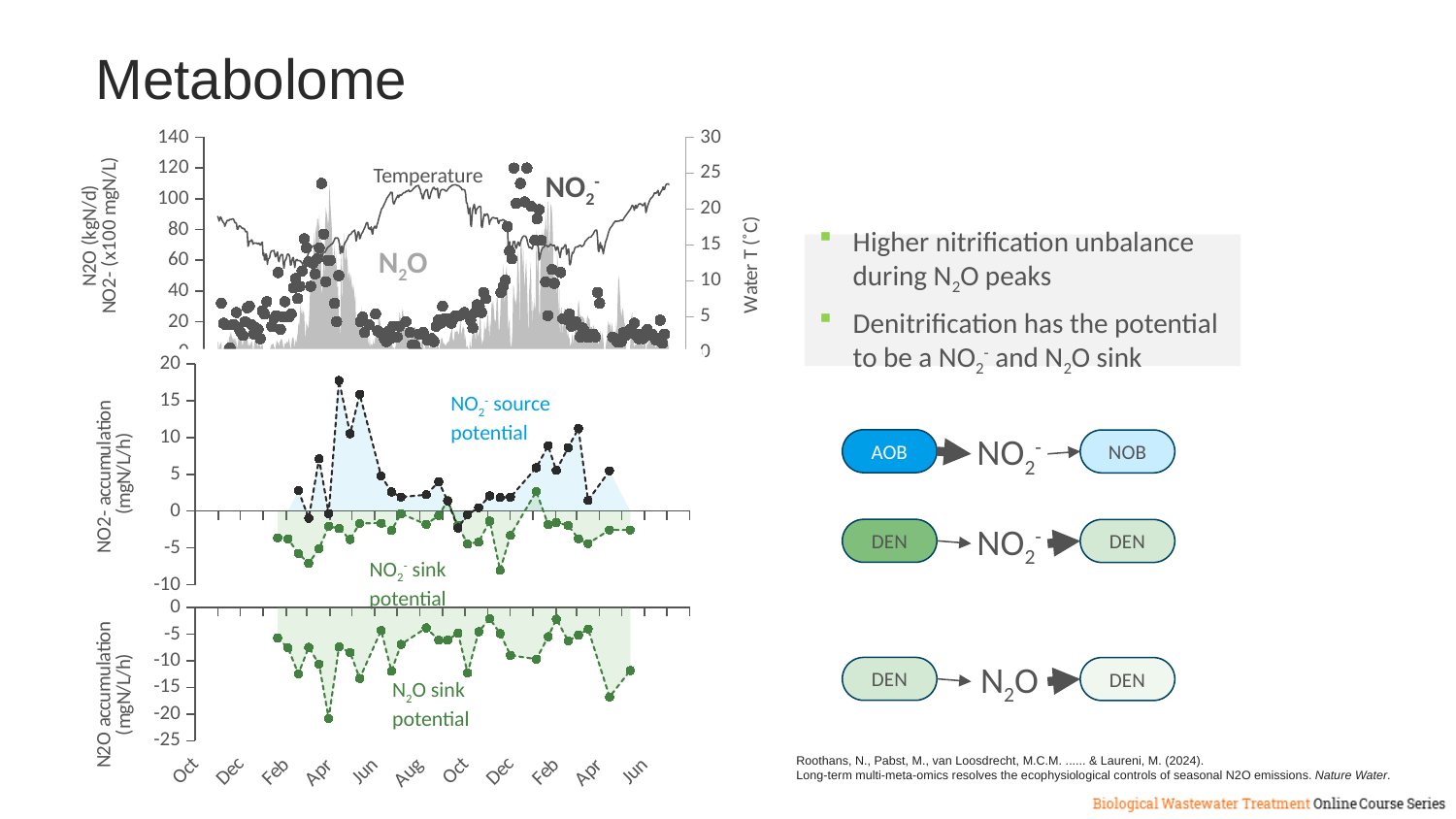

Metabolome

### Chart

| Category | N2O (kgN/d) |  | NO2*100 | T(oC) |
|---|---|---|---|---|
| 44124 | 7.374585238184247 | None | None | 18.96705719298244 |
| 44125 | 6.378524648654987 | None | None | 18.731348750000006 |
| 44126 | 0.46019582000176196 | None | None | 18.325552604166674 |
| 44127 | 4.945475787655695 | None | None | 18.643587083333347 |
| 44128 | 5.700452808516959 | None | None | 18.89054270833333 |
| 44129 | 7.203463409406693 | None | 32.0 | 18.7111029 |
| 44130 | -0.3969566191591069 | None | None | 18.439933541666676 |
| 44131 | 1.7279007145017389 | None | None | 18.26763510416668 |
| 44132 | 3.163258865906428 | None | 19.0 | 18.094874375 |
| 44133 | 3.589934095293284 | None | None | 17.97223729166665 |
| 44134 | 3.4882860727036853 | None | None | 17.592646145833335 |
| 44135 | 5.775884493428748 | None | 18.0 | 17.902250000000006 |
| 44136 | 2.6731444906766213 | None | None | 18.149120000000035 |
| 44137 | 1.6212720774216898 | None | None | 18.378978750000005 |
| 44138 | 8.159020302633795 | None | None | 18.44908177083334 |
| 44139 | 5.052052405258543 | None | None | 18.36595625000001 |
| 44140 | 10.550201421395432 | None | None | 18.457101979166655 |
| 44141 | 9.63739449415356 | None | 3.0 | 18.560179791666663 |
| 44142 | 13.116509521435948 | None | None | 18.550036562500008 |
| 44143 | 11.874492863044143 | None | None | 18.55677625 |
| 44144 | 7.735108416825531 | None | 18.0 | 18.609979583333356 |
| 44145 | 10.396560498028993 | None | None | 18.641934687500015 |
| 44146 | 7.627995123397557 | None | None | 18.577810208333343 |
| 44147 | 9.456682378984988 | None | 18.0 | 18.32420135416667 |
| 44148 | 6.538606913890689 | None | None | 18.087121562500013 |
| 44149 | 9.364355427585542 | None | None | 18.08232968750002 |
| 44150 | 6.238255148753523 | None | 26.0 | 17.985874791666667 |
| 44151 | 2.5795666346512736 | None | None | 17.19449541666665 |
| 44152 | 5.239914982151239 | None | None | 17.168573437499976 |
| 44153 | 11.510084655046462 | None | 16.0 | 17.48284083333333 |
| 44154 | 14.774838782846928 | None | None | 17.668415937500008 |
| 44155 | 9.867073238529265 | None | None | 17.615457395833342 |
| 44156 | 10.662994784079492 | None | 13.0 | 17.554776666666655 |
| 44157 | 9.271257587000727 | None | None | 17.41463427083333 |
| 44158 | 4.602490928415209 | None | None | 17.286228437499997 |
| 44159 | 5.224380849706499 | None | 11.0 | 17.33562854166669 |
| 44160 | 9.948695878721773 | None | None | 17.249311666666674 |
| 44161 | 10.467391176968814 | None | None | 17.24823197916665 |
| 44162 | 9.315494005456566 | None | 20.0 | 16.99063604166667 |
| 44163 | 10.359191708602012 | None | None | 16.826793437500005 |
| 44164 | 11.584757852032782 | None | None | 16.906648020833323 |
| 44165 | 11.737596656754613 | None | 28.999999999999996 | 16.78458072916666 |
| 44166 | 5.305717650018632 | None | None | 14.808383854166678 |
| 44167 | 3.6542210848815735 | None | None | 14.95235614583333 |
| 44168 | 6.7801286572963 | None | 30.0 | 15.540869687499987 |
| 44169 | 3.6622624811530113 | None | None | 15.512525833333342 |
| 44170 | 5.957472527232022 | None | None | 15.5109021875 |
| 44171 | 7.449105026423931 | None | 18.0 | 15.711442499999995 |
| 44172 | 6.3887639240548015 | None | None | 15.59016531249999 |
| 44173 | 1.3622521007061006 | None | None | 15.094322291666685 |
| 44174 | 2.1623257787525656 | None | 12.0 | 15.22377656249999 |
| 44175 | 6.707850090811127 | None | None | 15.296793125000006 |
| 44176 | 8.668697008192538 | None | None | 15.236660104166676 |
| 44177 | 8.765982006415726 | None | 16.0 | 15.230631666666655 |
| 44178 | 6.144176300466062 | None | None | 15.270361979166667 |
| 44179 | 5.8598196680098775 | None | None | 15.169177083333318 |
| 44180 | 3.2402738898061223 | None | 15.0 | 15.108529479166657 |
| 44181 | 5.9106559786684025 | None | None | 15.240700421052646 |
| 44182 | 6.536224272847176 | None | None | 15.147701145833325 |
| 44183 | 2.3033565492462365 | None | 9.0 | 14.961206979166656 |
| 44184 | 4.457816157476046 | None | None | 15.086501666666665 |
| 44185 | 3.8911177524365494 | None | None | 15.304535729166647 |
| 44186 | 7.3331970159756015 | None | 27.0 | 15.375580729166662 |
| 44187 | 1.463601550505846 | None | None | 13.561777291666667 |
| 44188 | 2.3578417431795966 | None | None | 13.861146354166673 |
| 44189 | 0.6835349639342168 | None | 25.0 | 12.897832187499995 |
| 44190 | 0.9151057358644904 | None | None | 12.893434583333336 |
| 44191 | 1.6205398858990523 | None | None | 13.755765624999993 |
| 44192 | 2.5090687681827695 | None | 33.0 | 13.501361458333333 |
| 44193 | 0.5846207106648943 | None | None | 12.300882604166667 |
| 44194 | 1.556979685896076 | None | None | 13.043456875000004 |
| 44195 | 1.6571728470828386 | None | None | 13.090777916666672 |
| 44196 | 1.8128147519007327 | None | None | 13.209356354166674 |
| 44197 | 2.588273748252541 | 140.0 | None | 13.800496666666659 |
| 44198 | 4.610146897416561 | None | None | 14.052623958333323 |
| 44199 | 5.242980839237571 | None | 17.0 | 14.180987708333333 |
| 44200 | 5.455017587319016 | None | None | 14.197081666666675 |
| 44201 | 5.8254116331040855 | None | None | 14.156876250000002 |
| 44202 | 3.847066460329554 | None | 22.0 | 14.21728173913044 |
| 44203 | None | None | None | None |
| 44204 | 1.6054265187515153 | None | None | 13.339139259259266 |
| 44205 | 5.5201019424013795 | None | 24.0 | 13.49183687500001 |
| 44206 | 7.863227443061768 | None | None | 13.807030416666665 |
| 44207 | 6.307059490164122 | None | None | 14.014156875000003 |
| 44208 | 6.345263301145751 | None | 52.0 | 12.974557083333337 |
| 44209 | 3.724473681325908 | None | None | 12.65947635416667 |
| 44210 | 6.831811792524238 | None | None | 13.181264270833319 |
| 44211 | 7.542465657778083 | None | 15.0 | 13.458745625000008 |
| 44212 | 8.868995784744621 | None | None | 13.663950937500005 |
| 44213 | 8.480013670027256 | None | None | 13.65670052083334 |
| 44214 | 6.683159043565392 | None | 23.0 | 13.650722916666659 |
| 44215 | 3.5431308782100674 | None | None | 12.448578958333334 |
| 44216 | 2.4063177815615195 | None | None | 11.747741250000002 |
| 44217 | 5.99640050251037 | None | 33.0 | 12.620848958333328 |
| 44218 | 5.4679293520748615 | None | None | 12.901260729166667 |
| 44219 | 5.928845881167799 | None | None | 13.050937187499988 |
| 44220 | 7.1719138851016755 | None | 23.0 | 13.483244166666678 |
| 44221 | 6.005948568284512 | None | None | 13.724330729166669 |
| 44222 | 7.391956919431686 | None | None | 13.702684791666675 |
| 44223 | 9.446941717080772 | None | 23.0 | 13.603411458333342 |
| 44224 | 5.7620967371389264 | None | None | 13.242858645833342 |
| 44225 | 1.7652497154707094 | None | None | 12.18076895833333 |
| 44226 | 4.277349343602546 | None | 25.0 | 12.229792499999997 |
| 44227 | 8.741086968258022 | None | None | 12.813325833333328 |
| 44228 | 9.677723998837173 | None | None | 13.188998333333329 |
| 44229 | 10.041635997034609 | None | 42.0 | 13.250194583333318 |
| 44230 | 6.622454497106373 | None | None | 12.501935520833335 |
| 44231 | 2.460750407972373 | None | None | 11.839763645833331 |
| 44232 | 8.61575358266942 | None | 48.0 | 12.637429479166677 |
| 44233 | 5.710800089193508 | None | None | 12.939696145833317 |
| 44234 | 9.270031250864267 | None | None | 12.971917395833316 |
| 44235 | 12.805663855783642 | None | 35.0 | 12.819979166666656 |
| 44236 | 19.13438889123499 | None | None | 12.795238125 |
| 44237 | 17.235899071063635 | None | None | 12.819606354166675 |
| 44238 | None | None | 43.0 | 12.77551645833333 |
| 44239 | 31.286373968644583 | None | None | 12.734194687499995 |
| 44240 | 26.60735541790724 | None | None | 12.580060624999993 |
| 44241 | 24.246202475205067 | None | 53.0 | 12.515048020833325 |
| 44242 | 28.584343979656694 | None | None | 12.221443541666671 |
| 44243 | 26.029056714414114 | None | None | 11.090682395833326 |
| 44244 | 25.65566919274628 | None | 74.0 | 11.501494687500008 |
| 44245 | 14.355433663995644 | None | None | 11.953001875000004 |
| 44246 | 8.56114576248452 | None | None | 12.037389270833346 |
| 44247 | 20.661620988659568 | None | 68.0 | 12.515783229166674 |
| 44248 | 16.278437124863267 | None | None | 13.111338125000005 |
| 44249 | 18.424382337890567 | None | None | 13.558722812500006 |
| 44250 | 13.774501483887436 | None | 59.0 | 13.889342604166663 |
| 44251 | 25.324886495918037 | None | None | 14.100061875000002 |
| 44252 | 37.70013512909413 | None | None | 14.358041145833338 |
| 44253 | 44.10191604346037 | None | 43.0 | 14.523855729166682 |
| 44254 | 47.824147300571205 | None | None | 14.590871458333332 |
| 44255 | 50.122808606177564 | None | None | 14.737547812500004 |
| 44256 | 50.645586174875504 | None | 57.99999999999999 | 14.867585833333322 |
| 44257 | 68.57502923630177 | None | None | 14.848473229166657 |
| 44258 | 78.00758794441819 | None | None | 14.857410520833326 |
| 44259 | 60.8992237585783 | None | 51.0 | 14.784919705882356 |
| 44260 | 82.29732296556234 | None | None | 14.693439895833341 |
| 44261 | 76.28716997593641 | None | None | 14.702429062499986 |
| 44262 | 86.64813212007283 | None | 61.0 | 14.744478541666679 |
| 44263 | 87.33935764804482 | None | None | 14.80006145833333 |
| 44264 | 80.14566678583623 | None | None | 14.28265572916667 |
| 44265 | 89.62892664663494 | None | 68.0 | 14.027466458333338 |
| 44266 | 62.5910326680541 | None | None | 13.92954822916667 |
| 44267 | 79.8977681690082 | None | None | 13.867886666666658 |
| 44268 | 38.1930244525522 | None | 110.00000000000001 | 13.316951770833336 |
| 44269 | 40.47420179247857 | None | None | 13.223469479166667 |
| 44270 | 52.311045483648776 | None | None | 13.807946979166674 |
| 44271 | 73.17363141022624 | None | 77.0 | 13.926284479166673 |
| 44272 | 46.71876395434142 | None | None | 13.96591656249999 |
| 44273 | 82.40406881257893 | None | None | 13.989307499999988 |
| 44274 | 94.47575881063938 | None | 46.0 | 14.189456249999997 |
| 44275 | 90.6941554094851 | None | None | 14.37376989583334 |
| 44276 | 88.46297734975815 | None | None | 14.552767916666667 |
| 44277 | 82.62730041787029 | None | 60.0 | 14.681395833333346 |
| 44278 | 86.94699380976814 | None | None | 14.771159791666683 |
| 44279 | 110.47248538792132 | None | None | 14.812929791666654 |
| 44280 | 100.34454944893717 | None | 60.0 | 14.951097395833335 |
| 44281 | 91.05684084519746 | None | None | 15.050968645833342 |
| 44282 | 83.41689675003289 | None | None | 15.110968645833319 |
| 44283 | 70.79668195273564 | None | None | 15.156678152173914 |
| 44284 | 55.55039120718837 | None | None | 15.297850729166663 |
| 44285 | 58.441679294258364 | None | None | 15.50656874999999 |
| 44286 | 71.49009153388441 | None | 32.0 | 15.724596354166673 |
| 44287 | 54.425806511938575 | None | None | 15.982293229166665 |
| 44288 | 65.7809032124281 | None | None | 15.990777916666657 |
| 44289 | 55.46500135883689 | None | 20.0 | 15.931392812499986 |
| 44290 | 42.067743971943855 | None | None | 15.977265416666667 |
| 44291 | 42.749229555167254 | None | None | 15.911396250000001 |
| 44292 | 21.289199086705487 | None | 50.0 | 15.599048749999993 |
| 44293 | 17.703478558653735 | None | None | 15.040412812500001 |
| 44294 | 9.459520534079855 | None | None | 13.784552604166661 |
| 44295 | 56.889973157905054 | None | None | 14.301218233598078 |
| 44296 | 70.2174685767293 | None | None | 14.83889643351237 |
| 44297 | 21.824415303096178 | None | None | 13.917682955662409 |
| 44298 | 64.86651551622897 | None | None | 14.210576067368189 |
| 44299 | 77.92650806747376 | None | None | 14.840139677127203 |
| 44300 | 62.08997925177217 | None | None | 15.1713807284832 |
| 44301 | 59.40652296483517 | None | None | 15.344024986028671 |
| 44302 | 71.09315583750606 | None | None | 15.52508607506752 |
| 44303 | 58.56795884400606 | None | None | 15.651828746000925 |
| 44304 | 62.4213748383522 | None | None | 15.855995615323385 |
| 44305 | 46.421267841160294 | None | None | 16.113978336254757 |
| 44306 | 51.85827568724752 | None | None | 16.303088506062824 |
| 44307 | 51.705086189955466 | None | None | 16.423274519685112 |
| 44308 | 44.76294168226343 | None | None | 16.446895833333333 |
| 44309 | 50.8054151948914 | None | None | 16.527968958333325 |
| 44310 | 44.56202662300319 | None | None | 16.705005416666665 |
| 44311 | 40.257977964133026 | None | None | 16.82872812500001 |
| 44312 | 44.600919438600535 | None | None | 16.88752145833333 |
| 44313 | 41.56387003913522 | None | None | 16.95918177083332 |
| 44314 | 32.073637861907486 | None | None | 17.072385729166673 |
| 44315 | 39.55822001636028 | None | None | 16.453942291666674 |
| 44316 | 13.262148009669035 | None | None | 15.5291825 |
| 44317 | 22.311277998201547 | None | None | 15.942860416666655 |
| 44318 | 23.799196415916086 | None | None | 16.496765625 |
| 44319 | 19.650964615792034 | None | None | 16.849138125 |
| 44320 | 23.595481151491406 | None | None | 16.69113343750001 |
| 44321 | 14.768829796407374 | None | None | 15.857226354166675 |
| 44322 | 23.519166945815083 | None | 20.0 | 16.03762729166666 |
| 44323 | 17.496557616442445 | None | None | 16.403071979166665 |
| 44324 | 30.476013761907815 | None | None | 16.637817083333328 |
| 44325 | 14.732512120977045 | None | 23.0 | 16.69631333333334 |
| 44326 | 16.913128014169637 | None | None | 16.98785374999998 |
| 44327 | 14.474066680781545 | None | None | 17.201793645833337 |
| 44328 | 16.200913972631096 | None | 13.0 | 17.40448687500001 |
| 44329 | 17.00252937361598 | None | None | 17.690840000000005 |
| 44330 | 15.223947377316655 | None | None | 17.9894584375 |
| 44331 | 15.59497220247984 | None | None | 18.111248125000007 |
| 44332 | 15.699089610576632 | None | None | 18.080003020833345 |
| 44333 | 7.047752732590706 | None | None | 17.36517794791666 |
| 44334 | 3.658197967937501 | None | 18.0 | 17.21876303125 |
| 44335 | 11.097807533593748 | None | None | 17.37184475000003 |
| 44336 | 2.6464555089531245 | None | None | 17.125688822916654 |
| 44337 | 5.699570164421879 | None | None | 17.520520750000006 |
| 44338 | 5.530876334374998 | None | None | 16.68947510416667 |
| 44339 | 4.083620356578125 | None | None | 16.490767781250003 |
| 44340 | 8.232325071718746 | None | None | 17.244411520833328 |
| 44341 | 4.315050941828122 | None | None | 17.474741583333344 |
| 44342 | 7.650770288437503 | None | None | 17.60524472916666 |
| 44343 | 11.719113732640617 | None | 25.0 | 17.37653543750001 |
| 44344 | 8.610392613562505 | None | None | 17.304386843750006 |
| 44345 | 12.053032581375014 | None | None | 17.81389016666667 |
| 44346 | 7.626786264625001 | None | 14.000000000000002 | 18.057219770833335 |
| 44347 | 25.741426435796885 | None | None | 18.479323697916662 |
| 44348 | 24.847098803265624 | None | None | 18.868467989583333 |
| 44349 | 20.70601477501563 | None | 13.0 | 19.188720822916657 |
| 44350 | 17.815795120593755 | None | None | 19.560510291666674 |
| 44351 | 12.388352868906257 | None | None | 19.898590395833338 |
| 44352 | 10.388781905546873 | None | None | 20.136653135416672 |
| 44353 | 9.383206260578127 | None | None | 20.20027393750001 |
| 44354 | 10.47720203335938 | None | None | 20.471593927083333 |
| 44355 | 11.78994458929688 | None | 9.0 | 20.674255729166664 |
| 44356 | 12.761078670937499 | None | None | 20.881555552083327 |
| 44357 | 12.770704159312498 | None | None | 21.086391249999995 |
| 44358 | 15.392625454515622 | None | 7.000000000000001 | 21.32642872916669 |
| 44359 | 11.035300034531252 | None | None | 21.55707691666665 |
| 44360 | 10.880422486468749 | None | None | 21.682546604166664 |
| 44361 | 8.702018848562501 | None | 14.000000000000002 | 21.847984322916655 |
| 44362 | 9.743246451859374 | None | None | 21.97335596874999 |
| 44363 | 12.89362851646875 | None | None | 22.107528239583342 |
| 44364 | 15.721234247374992 | None | 9.0 | 22.34786086458332 |
| 44365 | 7.563480330046875 | None | None | 22.273004072916677 |
| 44366 | 5.5822063513749995 | None | None | 22.313444770833332 |
| 44367 | 2.588217337640625 | None | 17.0 | 21.078664802083342 |
| 44368 | 3.2164183895781258 | None | None | 20.721212593750035 |
| 44369 | 1.9783243853437507 | None | None | 20.744846604166657 |
| 44370 | 2.6090141080781244 | None | None | 21.10190580208332 |
| 44371 | 4.486355777390624 | None | None | 21.324240968750008 |
| 44372 | 10.473645713359373 | None | None | 21.542589447916654 |
| 44373 | 15.002773203578124 | None | 10.0 | 21.716679302083335 |
| 44374 | 18.95240814579687 | None | None | 21.937190062499994 |
| 44375 | 11.582908330296874 | None | None | 21.59861626041666 |
| 44376 | 25.97046358951563 | None | 17.0 | 21.860968979166675 |
| 44377 | 24.9493680808125 | None | None | 21.966118197916668 |
| 44378 | 20.148412437687504 | None | None | 21.87365780208334 |
| 44379 | 19.28655543546875 | None | None | 21.92307665625 |
| 44380 | 28.139786630406245 | None | None | 22.08607877083333 |
| 44381 | 27.293405694734375 | None | None | 22.19603126041669 |
| 44382 | 22.13668765689063 | None | None | 22.260070802083334 |
| 44383 | 24.093079519468752 | None | None | 22.269549739583336 |
| 44384 | 16.866921180374995 | None | None | 22.300756937500008 |
| 44385 | 15.809972688515632 | None | 20.0 | 22.466306697916668 |
| 44386 | 11.88338947271875 | None | None | 22.45018322916667 |
| 44387 | 18.885012397687497 | None | None | 22.520525593750012 |
| 44388 | 15.060607890031251 | None | None | 22.552701281250005 |
| 44389 | 12.253249312640625 | None | None | 22.631796749999996 |
| 44390 | 12.967692575765618 | None | None | 22.442624979166666 |
| 44391 | 7.69782294576064 | None | 13.0 | 22.430243677083325 |
| 44392 | 9.49093275778125 | None | None | 22.50401316666665 |
| 44393 | 11.666135239296873 | None | None | 22.552703718750006 |
| 44394 | 12.787811648328129 | None | 5.0 | 22.64173145833334 |
| 44395 | 15.911949809468748 | None | None | 22.786774291666664 |
| 44396 | 16.506714333578135 | None | None | 22.893057093750002 |
| 44397 | 15.853785453515613 | None | 5.0 | 22.960319552083362 |
| 44398 | 16.526581042984375 | None | None | 23.058020552083345 |
| 44399 | 12.338632966234377 | None | None | 23.18449509374999 |
| 44400 | 10.91483545084375 | None | 1.0 | 23.19935830208331 |
| 44401 | 12.09598997160938 | None | None | 23.218213822916653 |
| 44402 | 13.959260392656253 | None | None | 23.289658770833338 |
| 44403 | 14.963522181093756 | None | 12.0 | 23.235909979166678 |
| 44404 | 4.552911146015626 | None | None | 22.871978114583325 |
| 44405 | 8.593889521375 | None | None | 22.75110281249999 |
| 44406 | 2.53112561171875 | None | 12.0 | 22.142018093750007 |
| 44407 | 8.8899489550625 | None | None | 22.086222604166675 |
| 44408 | 6.784596058624993 | None | None | 21.502741979166668 |
| 44409 | 6.568897822734373 | None | 13.0 | 21.41976726041666 |
| 44410 | 1.1367430280625 | None | None | 21.91433040624999 |
| 44411 | 2.1914079175156247 | None | None | 22.259861739583325 |
| 44412 | 4.885113142578127 | None | None | 22.465542635416668 |
| 44413 | 9.506857802171872 | None | None | 22.62836800000001 |
| 44414 | 11.578643635593751 | None | None | 22.708043937499983 |
| 44415 | 15.134195879906255 | None | 8.0 | 22.655586895833324 |
| 44416 | 7.696741047234372 | None | None | 21.92333050000001 |
| 44417 | 5.683031899828125 | None | None | 21.509480614583342 |
| 44418 | 1.8321736293593744 | None | None | 21.44704933333333 |
| 44419 | 4.47754294578125 | None | None | 21.81330182291666 |
| 44420 | 6.74265478203125 | None | None | 22.27738763541667 |
| 44421 | 6.248188641687501 | None | 9.0 | 22.575542770833337 |
| 44422 | 5.634117869765625 | None | None | 22.767760093749995 |
| 44423 | 4.5928553318906244 | None | None | 22.948955072916686 |
| 44424 | 1.9659410277906255 | None | 7.000000000000001 | 23.03075814583335 |
| 44425 | 6.0579716748750005 | None | None | 22.859259666666663 |
| 44426 | 2.573026557796875 | None | None | 22.707394562500003 |
| 44427 | 2.414851639515625 | None | 17.0 | 22.774719177083288 |
| 44428 | 5.513473742796876 | None | None | 22.806559145833333 |
| 44429 | 5.566231896375002 | None | None | 22.89384309375002 |
| 44430 | 4.392923353062501 | None | 21.0 | 21.84429992708333 |
| 44431 | 1.1933118803750005 | None | None | 21.534324864583326 |
| 44432 | 3.53015069415625 | None | None | 22.03049036458334 |
| 44433 | 6.614319152546875 | None | 19.0 | 22.4701745 |
| 44434 | 8.671806903921874 | None | None | 22.636348031249984 |
| 44435 | 9.323577634156248 | None | None | 22.70079788541665 |
| 44436 | 8.8712916864375 | None | 30.0 | 22.73078151041666 |
| 44437 | 5.770085530203127 | None | None | 22.7112853125 |
| 44438 | 5.974045857796874 | None | None | 22.708848583333317 |
| 44439 | 5.338233593343748 | None | 22.0 | 22.657976302083345 |
| 44440 | 4.474222610375001 | None | None | 22.538630781250006 |
| 44441 | 4.69781372671875 | None | None | 22.487620458333325 |
| 44442 | 6.212449165515628 | None | 22.0 | 22.54204656250001 |
| 44443 | 6.296295217171877 | None | None | 22.72185708333333 |
| 44444 | 7.288575245015627 | None | None | 22.828310624999997 |
| 44445 | 6.955570898218747 | None | 22.0 | 22.96344046875002 |
| 44446 | 9.566388565468753 | None | None | 23.060059593749994 |
| 44447 | 12.585867386359377 | None | None | 23.11549397916667 |
| 44448 | 13.167596043796877 | None | 19.0 | 23.211267677083327 |
| 44449 | 17.608330885281244 | None | None | 23.29054801041667 |
| 44450 | 9.333276155140624 | None | None | 23.321161833333335 |
| 44451 | 7.22857144496875 | None | 22.0 | 23.339088656250016 |
| 44452 | 8.634972279609382 | None | None | 23.34653640625002 |
| 44453 | 13.713569198062505 | None | None | 23.38049367708336 |
| 44454 | 13.425480934843753 | None | 24.0 | 23.391616145833357 |
| 44455 | 13.181086002828126 | None | None | 23.349001541666684 |
| 44456 | 14.275484735406245 | None | None | 23.302752604166674 |
| 44457 | 13.669367877125005 | None | 24.0 | 23.256665624999982 |
| 44458 | 11.987965715046878 | None | None | 23.252550010416655 |
| 44459 | 11.711814690124996 | None | None | 23.212785916666657 |
| 44460 | 17.357453817906254 | None | 24.0 | 23.103563125000004 |
| 44461 | 21.46292091443751 | None | None | 23.006666229166672 |
| 44462 | 11.093988374281249 | None | None | 22.923894812500006 |
| 44463 | 13.424429727265624 | None | None | 22.682771437500005 |
| 44464 | 16.734238206312497 | None | None | 22.74357734374999 |
| 44465 | 16.291208695359373 | None | None | 22.70545023958336 |
| 44466 | 15.415083515437495 | None | 26.0 | 22.67592490625 |
| 44467 | 6.2786022069374985 | None | None | 22.61114759375002 |
| 44468 | 11.384616731968748 | None | None | 22.094870750000002 |
| 44469 | 1.7154947690624998 | None | None | 20.878364385416685 |
| 44470 | 4.776913588765625 | None | None | 20.845233718750002 |
| 44471 | 3.1606659518125015 | None | None | 20.264388843750016 |
| 44472 | 2.569755781703126 | None | None | 19.374010218750005 |
| 44473 | 1.546871014515625 | None | None | 19.490120656250003 |
| 44474 | 8.054223388796874 | None | None | 20.171337135416664 |
| 44475 | 3.6680788992187496 | None | 21.0 | 17.823741968750014 |
| 44476 | 3.1890998904843757 | None | None | 17.556706854166666 |
| 44477 | 10.305722643093752 | None | None | 19.16028273958333 |
| 44478 | 12.621009938640626 | None | 16.0 | 20.017460135416673 |
| 44479 | 11.234686141140632 | None | None | 20.408099427083318 |
| 44480 | 25.82727897843751 | None | None | 20.656435260416664 |
| 44481 | 12.144588752984376 | None | 26.0 | 19.985721531249997 |
| 44482 | 6.494265422031247 | None | None | 19.334544437499993 |
| 44483 | 16.526055507734384 | None | None | 19.9167000833333 |
| 44484 | 21.359118722734376 | None | 31.0 | 20.071797510416648 |
| 44485 | 10.32592246784375 | None | None | 20.141430968750008 |
| 44486 | 11.477521892312499 | None | None | 20.28919109375001 |
| 44487 | 14.04619151054687 | None | 30.0 | 20.372328677083335 |
| 44488 | 25.353110171890634 | None | None | 20.342896343749988 |
| 44489 | 20.421728495171873 | None | None | 20.3008074375 |
| 44490 | 3.559651667843751 | None | 26.0 | 17.62373738541667 |
| 44491 | 8.16909771778125 | None | None | 17.441273104166694 |
| 44492 | 6.502429404749999 | None | None | 18.168772656249995 |
| 44493 | 9.190318155515623 | None | 39.0 | 18.882033270833332 |
| 44494 | 20.496010597328127 | None | None | 19.286681729166634 |
| 44495 | 14.421052994609367 | None | None | 19.083746104166675 |
| 44496 | 15.359932551296875 | None | 35.0 | 19.12729446875 |
| 44497 | 16.255276529 | None | None | 19.303729802083303 |
| 44498 | 24.258974003500004 | None | None | 19.313395635416644 |
| 44499 | 23.992750334781263 | None | None | 19.166202791666674 |
| 44500 | 17.663406906360017 | None | None | 18.74286101000002 |
| 44501 | 8.338755166843743 | None | None | 17.858592104166664 |
| 44502 | 20.839827698593755 | None | None | 18.368184218750002 |
| 44503 | 15.536492608578115 | None | None | 18.460111052083324 |
| 44504 | 32.65004210821877 | None | None | 18.66085665625001 |
| 44505 | 30.556111770640634 | None | None | 18.746617833333328 |
| 44506 | 33.99048255626563 | None | None | 18.835615052083323 |
| 44507 | 29.268387135984373 | None | None | 18.77986771875003 |
| 44508 | 21.313568346218744 | None | None | 18.738325322916673 |
| 44509 | 21.152582955828123 | None | None | 18.71760078125001 |
| 44510 | 18.663679056875 | None | None | 18.682111958333362 |
| 44511 | 34.62336935265627 | None | None | 18.732785760416686 |
| 44512 | 39.263509633125004 | None | None | 18.751655635416697 |
| 44513 | 29.197889191718744 | None | None | 18.132451708333324 |
| 44514 | 13.027564004843754 | None | None | 17.986155916666668 |
| 44515 | 15.850786031562501 | None | None | 18.35886135416666 |
| 44516 | 24.261829789375 | None | None | 18.43476452083333 |
| 44517 | 38.87680488484375 | None | 39.0 | 18.38393997916667 |
| 44518 | 35.99306701703125 | None | None | 18.41229895833333 |
| 44519 | 46.311228372343756 | None | None | 18.474572093749984 |
| 44520 | 58.14344703437499 | None | 43.0 | 18.551631072916646 |
| 44521 | 43.206536977656256 | None | None | 18.460135500000018 |
| 44522 | 30.876102607379458 | None | None | 18.347070973335263 |
| 44523 | 38.4446550861001 | None | 47.0 | 18.336430311203003 |
| 44524 | 52.607157756686206 | None | None | 18.294949014981587 |
| 44525 | 56.4459276175499 | None | None | 18.10777411858241 |
| 44526 | 42.81123064279557 | None | 82.0 | 17.637728055318195 |
| 44527 | 13.070591433066875 | None | None | 14.926938394705454 |
| 44528 | 19.622145389765503 | None | None | 14.80460438132286 |
| 44529 | 21.484101814590396 | None | 66.0 | 15.430289973815283 |
| 44530 | 6.666381221266537 | None | None | 14.392553151349228 |
| 44531 | 2.7485232388693834 | None | None | 14.334482779105505 |
| 44532 | 6.316286332421005 | None | 61.0 | 14.660719633102417 |
| 44533 | 14.568268220424653 | None | None | 14.729666839043299 |
| 44534 | 43.68893222630024 | None | None | 15.459187636772791 |
| 44535 | 42.58169216066598 | None | 120.0 | 15.352564444144567 |
| 44536 | 30.954168941527605 | None | None | 15.485146383444468 |
| 44537 | 36.48558871947229 | None | None | 14.809615184863409 |
| 44538 | 29.944914346933366 | None | 97.0 | 14.509035915136337 |
| 44539 | 36.36924274995924 | None | None | 14.726539621750513 |
| 44540 | 65.76874488145111 | None | None | 15.185019115606943 |
| 44541 | 59.4239541104436 | None | None | 15.411414295434952 |
| 44542 | 50.763193356692796 | None | None | 15.11422598361969 |
| 44543 | 13.597205671817065 | None | None | 14.858669509490332 |
| 44544 | 65.89250144533813 | None | 110.00000000000001 | 15.30151359240214 |
| 44545 | 75.46540747202933 | None | None | 15.625715682903925 |
| 44546 | 66.1021729309857 | None | None | 15.863149752219519 |
| 44547 | 53.7116302575171 | None | None | 16.075040022532146 |
| 44548 | 69.79201120115816 | None | None | 16.199031551678974 |
| 44549 | 50.5212515835464 | None | None | 16.238176961739857 |
| 44550 | 41.12794970968936 | None | 98.0 | 16.219489534695942 |
| 44551 | 52.40493154525757 | None | None | 16.224274655183155 |
| 44552 | 60.89127004757525 | None | None | 16.08110565940539 |
| 44553 | 47.44427492402494 | None | 120.0 | 15.781732062498728 |
| 44554 | 31.59590274378657 | None | None | 15.31157281001409 |
| 44555 | 7.4799741119146335 | None | None | 14.943967988093695 |
| 44556 | 39.053014620020996 | None | None | 14.6464404463768 |
| 44557 | 45.50397225439548 | None | None | 14.640261511007944 |
| 44558 | 58.54567389205098 | None | None | 14.679858922958374 |
| 44559 | 47.39227752119304 | None | 95.0 | 14.550027360518774 |
| 44560 | 15.463051532542446 | None | None | 14.420986940463385 |
| 44561 | 33.536258695423605 | None | None | 14.658798257509867 |
| 44562 | 23.58097539573908 | 140.0 | None | 15.097196370363235 |
| 44563 | 35.59168146729469 | None | None | 15.280075858036676 |
| 44564 | 26.943832288328558 | None | 73.0 | 15.1552175283432 |
| 44565 | 31.218133081421257 | None | None | 15.179820001125336 |
| 44566 | 80.13322802737355 | None | None | 15.188975165287653 |
| 44567 | 42.36159595288336 | None | 87.0 | 15.01246303319931 |
| 44568 | 79.8496595570445 | None | None | 14.941443790992102 |
| 44569 | 70.74539680801333 | None | None | 14.620406339565912 |
| 44570 | 27.211615505478115 | None | 93.0 | 12.904188305139542 |
| 44571 | 21.433327968073517 | None | None | 13.144297450780869 |
| 44572 | 66.61217872116714 | None | None | 13.777103871107101 |
| 44573 | 67.63856742613017 | None | 73.0 | 14.150473316510519 |
| 44574 | 79.77621881730853 | None | None | 14.406519502401352 |
| 44575 | 68.795807723552 | None | None | 14.567999084790548 |
| 44576 | 64.7460178311169 | None | None | 14.64873880147934 |
| 44577 | 80.25251718744637 | None | None | 14.756755650043488 |
| 44578 | 79.0606060320139 | None | None | 14.902072012424469 |
| 44579 | 90.9570503269136 | None | 46.0 | 15.005492925643921 |
| 44580 | 81.28197186209262 | None | None | 14.965782403945923 |
| 44581 | 76.23173909291626 | None | None | 14.837947616974512 |
| 44582 | 100.62852065354585 | None | 24.0 | 14.714973191420237 |
| 44583 | 88.46772617191077 | None | None | 14.7687366604805 |
| 44584 | 60.967479081973444 | None | None | 14.855090032021204 |
| 44585 | 80.33892260670663 | None | None | 15.034352878729502 |
| 44586 | 96.69425250053406 | None | None | 15.090376903613409 |
| 44587 | 95.42536063969136 | None | None | 15.006547957658768 |
| 44588 | 90.17945590496062 | None | 54.0 | 14.964576810598373 |
| 44589 | 78.1890880715847 | None | None | 14.854977001746496 |
| 44590 | 43.16529621884227 | None | None | 14.921249171098074 |
| 44591 | 57.69675645861775 | None | 45.0 | 14.970152854919434 |
| 44592 | 45.43475280417129 | None | None | 14.715613702932993 |
| 44593 | 44.24384024003521 | None | None | 14.239991515874863 |
| 44594 | 35.81601662526838 | None | None | 14.359047581752142 |
| 44595 | 64.60547766119242 | None | None | 14.716103355089823 |
| 44596 | 56.89510642051697 | None | None | 14.72216914097468 |
| 44597 | 20.465772116414733 | None | None | 14.167992601792017 |
| 44598 | 41.28035465102643 | None | None | 13.75284057855606 |
| 44599 | 4.721429783059866 | None | None | 13.229859908421835 |
| 44600 | 27.56886857579884 | None | 52.0 | 13.827702720959982 |
| 44601 | 29.780442508682615 | None | None | 14.409842501746283 |
| 44602 | 21.712992065399888 | None | None | 14.597762991984686 |
| 44603 | 10.038587645590306 | None | 22.0 | 14.46303348739942 |
| 44604 | 26.668550627008084 | None | None | 14.648361961046854 |
| 44605 | 28.962429218217732 | None | None | 14.826155175765356 |
| 44606 | 22.502546841897463 | None | None | 15.025687426328659 |
| 44607 | 15.618255282640456 | None | None | 14.977989236513773 |
| 44608 | 17.257751176133752 | None | None | 13.664431250330617 |
| 44609 | 9.73634374152869 | None | 21.0 | 13.935487114583333 |
| 44610 | 14.191672194227575 | None | None | 14.36204934895833 |
| 44611 | 9.63212124414742 | None | None | 14.431181057291672 |
| 44612 | 9.748484663292766 | None | 25.0 | 12.356079598958326 |
| 44613 | 3.7361941168084734 | None | None | 12.215570942708341 |
| 44614 | 5.30153054665774 | None | None | 12.630874015625002 |
| 44615 | 7.060280585475267 | None | 17.0 | 13.42547983854167 |
| 44616 | 13.173272366300225 | None | None | 13.946027265625007 |
| 44617 | 4.858396079204977 | None | None | 13.832543708333317 |
| 44618 | 10.730531869754195 | None | None | 14.024646447916671 |
| 44619 | 11.4726165048033 | None | None | 14.391592140624999 |
| 44620 | 19.51391056366265 | None | None | 14.624323260416668 |
| 44621 | 23.391135526895525 | None | 20.0 | 14.709336161458326 |
| 44622 | 22.723157671689986 | None | None | 14.685816265624993 |
| 44623 | 22.454008039236065 | None | None | 14.774264609374997 |
| 44624 | 31.812266956791284 | None | None | 14.7055684375 |
| 44625 | 34.20616331338883 | None | None | 14.856840895833335 |
| 44626 | 27.010002668797974 | None | None | 14.912256364583316 |
| 44627 | 22.784195228964094 | None | 10.0 | 14.943613828125 |
| 44628 | 23.94012186586857 | None | None | 14.88697722916666 |
| 44629 | 22.59521396517754 | None | None | 14.756856343750002 |
| 44630 | 23.762931218147276 | None | 16.0 | 14.842200994791662 |
| 44631 | 22.680918558239938 | None | None | 14.911700812499992 |
| 44632 | 22.05523245409131 | None | None | 14.980662078124995 |
| 44633 | 20.517594133913516 | None | 14.000000000000002 | 15.260360052083334 |
| 44634 | 15.973880622535944 | None | None | 15.533456494791677 |
| 44635 | 5.4825054575999586 | None | None | 15.591926786458338 |
| 44636 | 20.896268017053604 | None | 10.0 | 15.69839031249999 |
| 44637 | 24.24008810326457 | None | None | 15.840001036458323 |
| 44638 | 22.428727404624226 | None | None | 15.920559229166669 |
| 44639 | 22.034209354221822 | None | 10.0 | 16.041024124999993 |
| 44640 | 21.498099762946367 | None | None | 16.094121791666666 |
| 44641 | 15.883192048072816 | None | None | 16.073719843749988 |
| 44642 | 16.506539055332546 | None | 11.0 | 16.12614555208331 |
| 44643 | 16.87071364566684 | None | None | 16.26963785416667 |
| 44644 | 14.168388936221596 | None | None | 16.37572792708334 |
| 44645 | 17.993791720494627 | None | 12.0 | 16.531030083333338 |
| 44646 | 16.53448238141835 | None | None | 16.732663843750007 |
| 44647 | 15.570527989151689 | None | None | 16.924821413043464 |
| 44648 | 11.266275838613511 | None | 10.0 | 17.044467614583347 |
| 44649 | 13.098622380904855 | None | None | 17.05735127083335 |
| 44650 | 4.9294545803591605 | None | None | 17.06693452083333 |
| 44651 | 14.623454136475923 | None | 39.0 | 16.03565148958334 |
| 44652 | 4.666874514464288 | None | None | 14.201432968750003 |
| 44653 | 6.074466774258763 | None | None | 14.069028838541664 |
| 44654 | 13.094365296550095 | None | 32.0 | 14.936676463541664 |
| 44655 | 14.28114353351295 | None | None | 15.323624260416663 |
| 44656 | 6.133927413979546 | None | None | 14.530840677083326 |
| 44657 | 13.180978398110186 | None | None | 14.887763274725273 |
| 44658 | 11.471617915239186 | None | None | 14.316944822916675 |
| 44659 | 8.40063350448385 | None | None | 13.76346001041666 |
| 44660 | 1.6394782971963286 | None | None | 14.371335140625014 |
| 44661 | 1.9072090077772743 | None | None | 14.839950739583335 |
| 44662 | 1.7562622816395015 | None | None | 15.337492786458336 |
| 44663 | 6.5808285358455025 | None | None | 15.64484933854166 |
| 44664 | 8.621149528361858 | None | None | 15.915199505208337 |
| 44665 | 16.56932826394681 | None | None | 16.292083156250005 |
| 44666 | 20.607293330058454 | None | None | 16.66345423958335 |
| 44667 | 18.117811203338206 | None | None | 16.97142655208333 |
| 44668 | 17.21971667919308 | None | None | 17.22392543749999 |
| 44669 | 19.537509271409366 | None | None | 17.38190665625 |
| 44670 | 12.310952424630521 | None | None | 17.52121365625 |
| 44671 | 19.297616900987926 | None | None | 17.64711751041666 |
| 44672 | 16.02085021004081 | None | 10.0 | 17.78380623958334 |
| 44673 | 3.324471876304597 | None | None | 18.01017446875 |
| 44674 | 10.958843994960189 | None | None | 18.090242541666665 |
| 44675 | 10.43724041523412 | None | 9.0 | 18.273475708333343 |
| 44676 | 8.321183258630336 | None | None | 18.31424207291668 |
| 44677 | 20.508274018540977 | None | None | 18.260153843750007 |
| 44678 | 12.166628113128244 | None | 7.000000000000001 | 18.28762978125001 |
| 44679 | 35.99623824726791 | None | None | 18.324880770833342 |
| 44680 | 49.83401958465576 | None | None | 18.324451739583342 |
| 44681 | 47.018064322546124 | None | None | 18.31333411458335 |
| 44682 | 38.512034373283385 | None | None | 18.351258958333343 |
| 44683 | 29.4142007027939 | None | None | 18.444848114583326 |
| 44684 | 22.894426965117457 | None | 7.000000000000001 | 18.485949135416654 |
| 44685 | 26.211505689173936 | None | None | 18.375841520833337 |
| 44686 | 28.9948749481421 | None | None | 18.44991385416667 |
| 44687 | 25.975765256658196 | None | 13.0 | 18.586447958333334 |
| 44688 | 19.168166328072545 | None | None | 18.78576978125 |
| 44689 | 18.70695194264874 | None | None | 18.92245314583334 |
| 44690 | 5.6249551793187855 | None | 11.0 | 19.050254911764714 |
| 44691 | 1.3152126038074494 | None | None | None |
| 44692 | 1.3152126038074494 | None | None | None |
| 44693 | 1.3152126038074494 | None | None | None |
| 44694 | 1.3152126038074494 | None | None | None |
| 44695 | 1.3152126038074494 | None | None | None |
| 44696 | 1.3152126038074494 | None | 15.0 | None |
| 44697 | 11.171161035411062 | None | None | 20.044673636363633 |
| 44698 | 23.43871825359762 | None | None | 20.26516750000001 |
| 44699 | 26.133176702298222 | None | 14.000000000000002 | 20.510110770833347 |
| 44700 | 18.12933873703703 | None | None | 20.46017779166667 |
| 44701 | 7.562735514309022 | None | None | 20.288011916666665 |
| 44702 | 2.9999434397113514 | None | 19.0 | 19.822337750000028 |
| 44703 | 4.647866076268255 | None | None | 20.21618740624999 |
| 44704 | 5.330262276286376 | None | None | 20.535237218750005 |
| 44705 | 5.134395946487785 | None | 11.0 | 20.134439208333315 |
| 44706 | 6.101166228540243 | None | None | 20.242428416666684 |
| 44707 | 10.215620700959118 | None | None | 20.491266354166672 |
| 44708 | 9.467001307960599 | None | 9.0 | 20.664430406250005 |
| 44709 | 11.433145437724889 | None | None | 20.72626207291668 |
| 44710 | 12.455609679967164 | None | None | 20.739284229166678 |
| 44711 | 10.768969358503819 | None | 12.0 | 20.69769687500001 |
| 44712 | 8.57960089082227 | None | None | 20.684898156250025 |
| 44713 | 5.3392497110739345 | None | None | 20.51636149999999 |
| 44714 | 3.4930080158403145 | None | 9.0 | 20.44607772916667 |
| 44715 | 5.673974392360543 | None | None | 20.571025541666675 |
| 44716 | 8.850197519054637 | None | None | 20.776340802083322 |
| 44717 | 13.263181735239925 | None | 11.0 | 20.86979784375001 |
| 44718 | 2.0962603183835746 | None | None | 19.50297615624999 |
| 44719 | 1.2395640916423871 | None | None | 19.80187922916667 |
| 44720 | 8.497112608300522 | None | 15.0 | 20.281607677083333 |
| 44721 | 4.397952543696338 | None | None | 20.55328288541668 |
| 44722 | 6.547699432242663 | None | None | 20.839189666666652 |
| 44723 | 9.7355203977786 | None | 11.0 | 21.108178020833332 |
| 44724 | 10.196612164601683 | None | None | 21.32138832291669 |
| 44725 | 8.446972209829838 | None | None | 21.490650864583344 |
| 44726 | 8.567137424880638 | None | 12.0 | 21.566507874999996 |
| 44727 | 11.373702281992882 | None | None | 21.66736867708333 |
| 44728 | 8.462932263091208 | None | None | 21.807749979166683 |
| 44729 | 9.903618525704367 | None | None | 21.999231624999993 |
| 44730 | 9.974081204053945 | None | None | 22.25733157291667 |
| 44731 | 3.8709529521688815 | None | None | 22.227259510416662 |
| 44732 | 3.20828353689285 | None | 8.0 | 22.17607371875002 |
| 44733 | 4.331133703542873 | None | None | 22.319977239583334 |
| 44734 | 7.813875518813729 | None | None | 22.43944353124999 |
| 44735 | 11.225435969359241 | None | 9.0 | 22.590750187500003 |
| 44736 | 9.88802631296159 | None | None | 21.90209236458335 |
| 44737 | 3.852470053341821 | None | None | 21.963192468750005 |
| 44738 | 6.434524475792424 | None | 21.0 | 22.206001312500025 |
| 44739 | 9.516002940945329 | None | None | 22.41002865624998 |
| 44740 | 2.076989039760083 | None | None | 22.56734380208334 |
| 44741 | 3.2631015981163363 | None | 6.0 | 22.76598210416667 |
| 44742 | 10.64183139085537 | None | None | 23.091014322916664 |
| 44743 | 6.671613797580357 | None | None | 22.698615187500007 |
| 44744 | 5.24911262607493 | None | 12.0 | 22.778182864583343 |
| 44745 | 6.59030648522079 | None | None | 23.163459124999985 |
| 44746 | 8.29609554234892 | None | None | 23.382323656250012 |
| 44747 | 9.872872181299606 | None | None | 23.49763781249999 |
| 44748 | 11.435983589235692 | None | None | 23.489680583333314 |
| 44749 | 2.540078032771126 | None | None | 23.5157193125 |
| 44750 | 7.45098492577672 | None | None | 23.407689538461547 |
Temperature
NO2-
Higher nitrification unbalance during N2O peaks
Denitrification has the potential to be a NO2- and N2O sink
N2O

### Chart

| Category | NO3-NO2 | NH4-NO2 | NO3-NO2 | NH4-NO2 |
|---|---|---|---|---|
| 44216 | -3.629524285714286 | None | -3.629524285714286 | None |
| 44230 | -3.786678147432875 | None | -3.786678147432875 | None |
| 44244 | -5.764512857142858 | 2.798540571428573 | -5.764512857142858 | 2.798540571428573 |
| 44258 | -7.11066904761905 | -0.9710277231082483 | -7.11066904761905 | -0.9710277231082483 |
| 44272 | -5.084401714285715 | 7.097913428571426 | -5.084401714285715 | 7.097913428571426 |
| 44285 | -2.0532201666666667 | -0.3342942857142841 | -2.0532201666666667 | -0.3342942857142841 |
| 44299 | -2.383142031379027 | 17.73460081967213 | -2.383142031379027 | 17.73460081967213 |
| 44314 | -3.8640000000000008 | 10.520000000000003 | -3.8640000000000008 | 10.520000000000003 |
| 44327 | -1.6705868571428617 | 15.880611428571425 | -1.6705868571428617 | 15.880611428571425 |
| 44356 | -1.6525714285714326 | 4.759028571428571 | -1.6525714285714326 | 4.759028571428571 |
| 44370 | -2.642742857142853 | 2.6043428571428553 | -2.642742857142853 | 2.6043428571428553 |
| 44383 | -0.36342857142857277 | 1.894857142857143 | -0.36342857142857277 | 1.894857142857143 |
| 44417 | -1.806857142857142 | 2.2182102857142834 | -1.806857142857142 | 2.2182102857142834 |
| 44434 | -0.6068108108108081 | 3.9702857142857138 | -0.6068108108108081 | 3.9702857142857138 |
| 44446 | 1.4155714285714307 | 1.3763382857142847 | 1.4155714285714307 | 1.3763382857142847 |
| 44460 | -1.9528013937282243 | -2.293714285714287 | -1.9528013937282243 | -2.293714285714287 |
| 44473 | -4.4840495867768615 | -0.4800000000000004 | -4.4840495867768615 | -0.4800000000000004 |
| 44488 | -4.202455477724856 | 0.4506565714285724 | -4.202455477724856 | 0.4506565714285724 |
| 44503 | -1.3545085714285712 | 2.0567942857142825 | -1.3545085714285712 | 2.0567942857142825 |
| 44517 | -8.03439085714286 | 1.8425971051041987 | -8.03439085714286 | 1.8425971051041987 |
| 44531 | -3.309553878389078 | 1.8842184120037513 | -3.309553878389078 | 1.8842184120037513 |
| 44566 | 2.6748119999999993 | 5.89773874024876 | 2.6748119999999993 | 5.89773874024876 |
| 44582 | -1.8412482613374372 | 8.874015915875173 | -1.8412482613374372 | 8.874015915875173 |
| 44593 | -1.5626460731319547 | 5.515990675984241 | -1.5626460731319547 | 5.515990675984241 |
| 44609 | -1.95601352112676 | 8.617104 | -1.95601352112676 | 8.617104 |
| 44623 | -3.7639890699253193 | 11.21767472886298 | -3.7639890699253193 | 11.21767472886298 |
| 44636 | -4.415987999999997 | 1.4362932826362496 | -4.415987999999997 | 1.4362932826362496 |
| 44665 | -2.575253917525772 | 5.470808571428572 | -2.575253917525772 | 5.470808571428572 |
| 44693 | -2.572624122264762 | None | -2.572624122264762 | None |
NO2- source potential
NO2-
AOB
NOB
NO2-
DEN
DEN
NO2- sink potential

### Chart

| Category | NO2-N2O | NO2-N2O |
|---|---|---|
| 44216 | -5.713272857142858 | -5.713272857142858 |
| 44230 | -7.570085090909092 | -7.570085090909092 |
| 44244 | -12.444112857142859 | -12.444112857142859 |
| 44258 | -7.453704285714284 | -7.453704285714284 |
| 44272 | -10.614564000000001 | -10.614564000000001 |
| 44285 | -20.790509333333333 | -20.790509333333333 |
| 44299 | -7.387825714285714 | -7.387825714285714 |
| 44314 | -8.43516 | -8.43516 |
| 44327 | -13.285967999999993 | -13.285967999999993 |
| 44356 | -4.305111428571426 | -4.305111428571426 |
| 44370 | -11.923920000000006 | -11.923920000000006 |
| 44383 | -6.9088714285714286 | -6.9088714285714286 |
| 44417 | -3.8057999999999996 | -3.8057999999999996 |
| 44434 | -6.104580000000004 | -6.104580000000004 |
| 44446 | -6.090771428571431 | -6.090771428571431 |
| 44460 | -4.7896814634146345 | -4.7896814634146345 |
| 44473 | -12.25362 | -12.25362 |
| 44488 | -4.526609638554216 | -4.526609638554216 |
| 44503 | -2.0555914285714287 | -2.0555914285714287 |
| 44517 | -4.8857519999999965 | -4.8857519999999965 |
| 44531 | -8.96163857142857 | -8.96163857142857 |
| 44566 | -9.662531999999999 | -9.662531999999999 |
| 44582 | -5.452272000000001 | -5.452272000000001 |
| 44593 | -2.1561717647058813 | -2.1561717647058813 |
| 44609 | -6.2436464788732415 | -6.2436464788732415 |
| 44623 | -5.16564 | -5.16564 |
| 44636 | -4.033104000000002 | -4.033104000000002 |
| 44665 | -16.764830000000003 | -16.764830000000003 |
| 44693 | -11.806213080657557 | -11.806213080657557 |
N2O
DEN
DEN
N2O sink potential
Roothans, N., Pabst, M., van Loosdrecht, M.C.M. ...... & Laureni, M. (2024).
Long-term multi-meta-omics resolves the ecophysiological controls of seasonal N2O emissions. Nature Water.